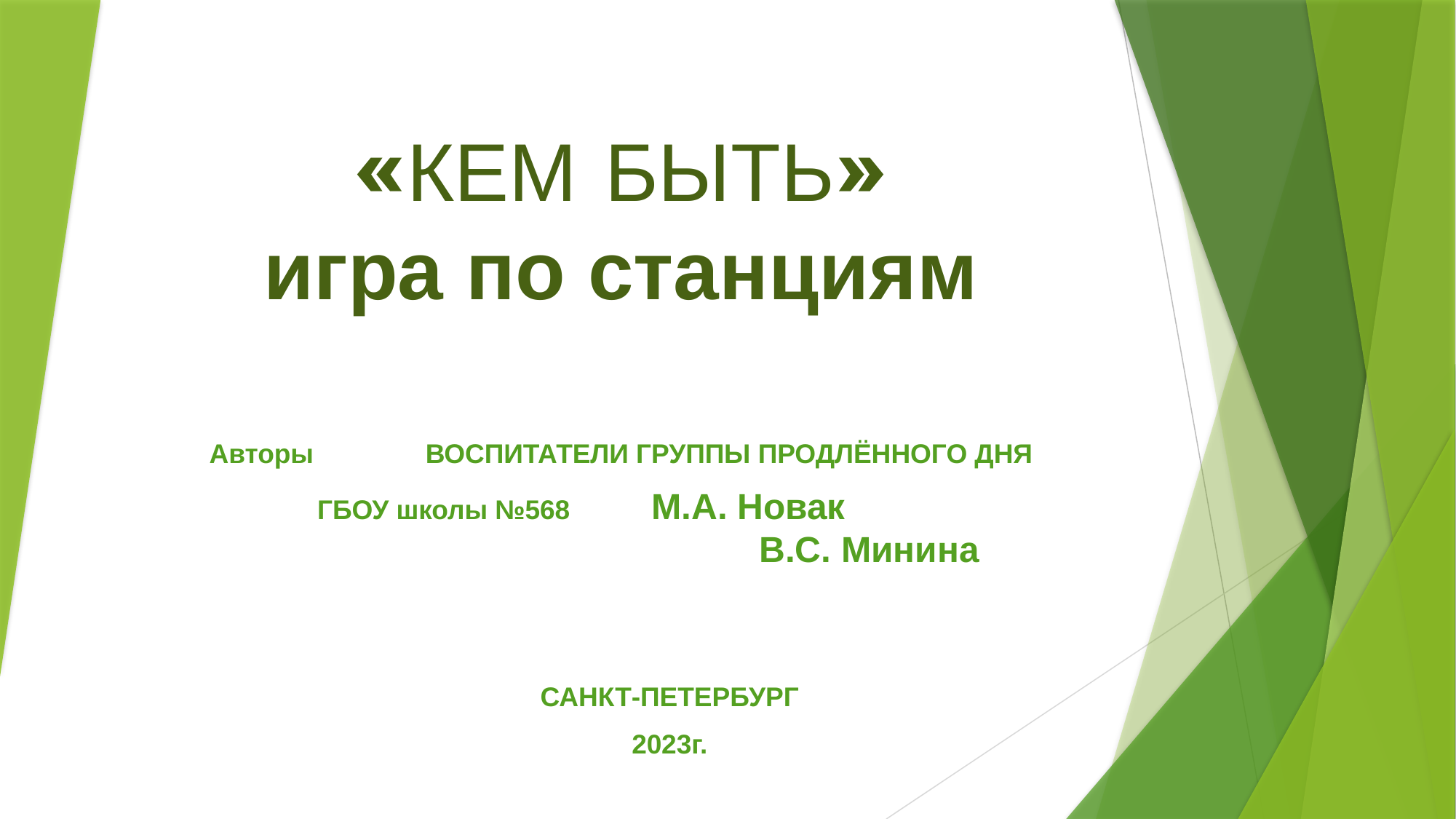

# «КЕМ БЫТЬ» игра по станциям

Авторы 		ВОСПИТАТЕЛИ ГРУППЫ ПРОДЛЁННОГО ДНЯ
					ГБОУ школы №568 	 М.А. Новак
                                                       В.С. Минина

САНКТ-ПЕТЕРБУРГ
2023г.